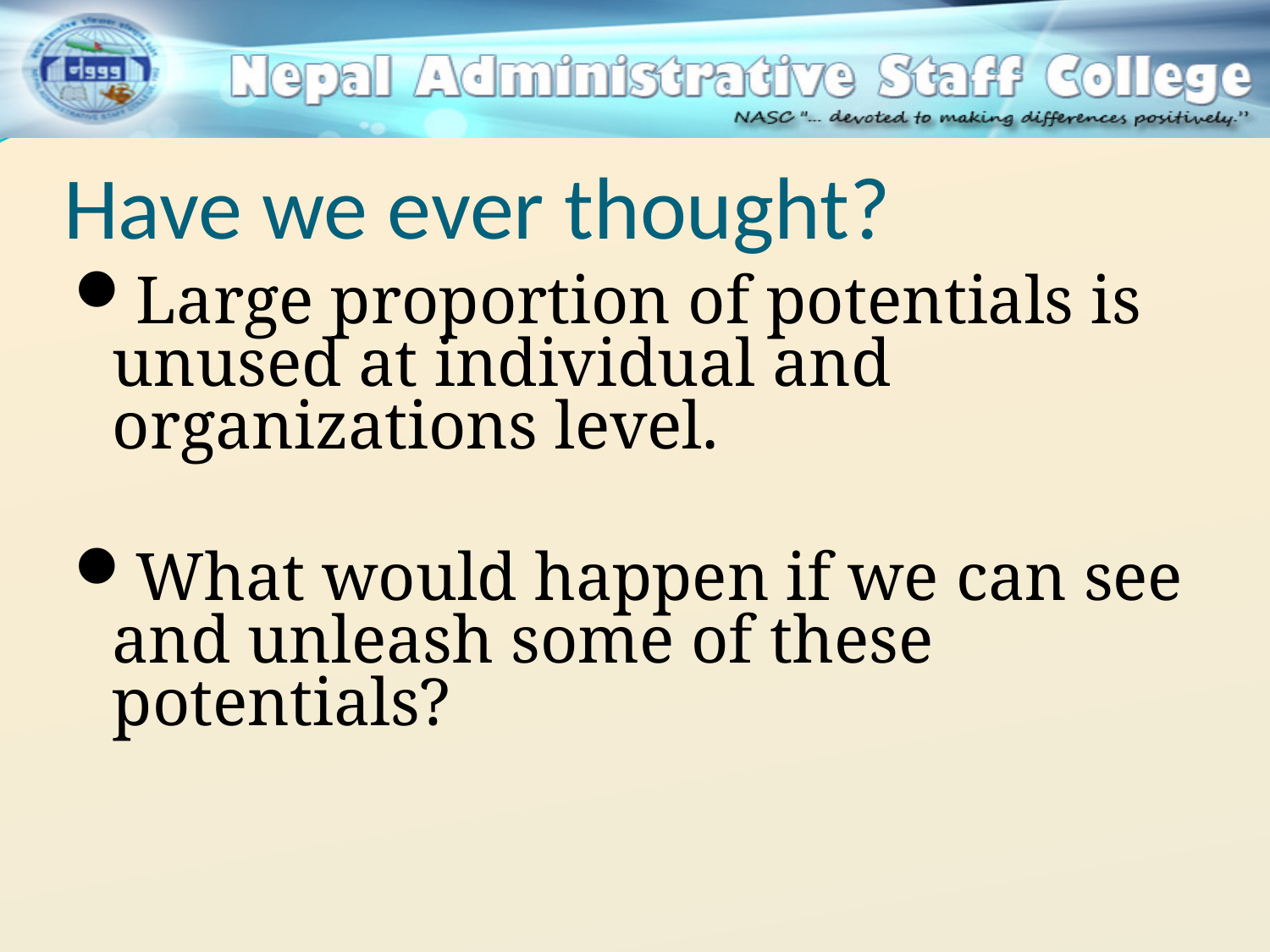

# Have we ever thought?
Large proportion of potentials is unused at individual and organizations level.

What would happen if we can see and unleash some of these potentials?